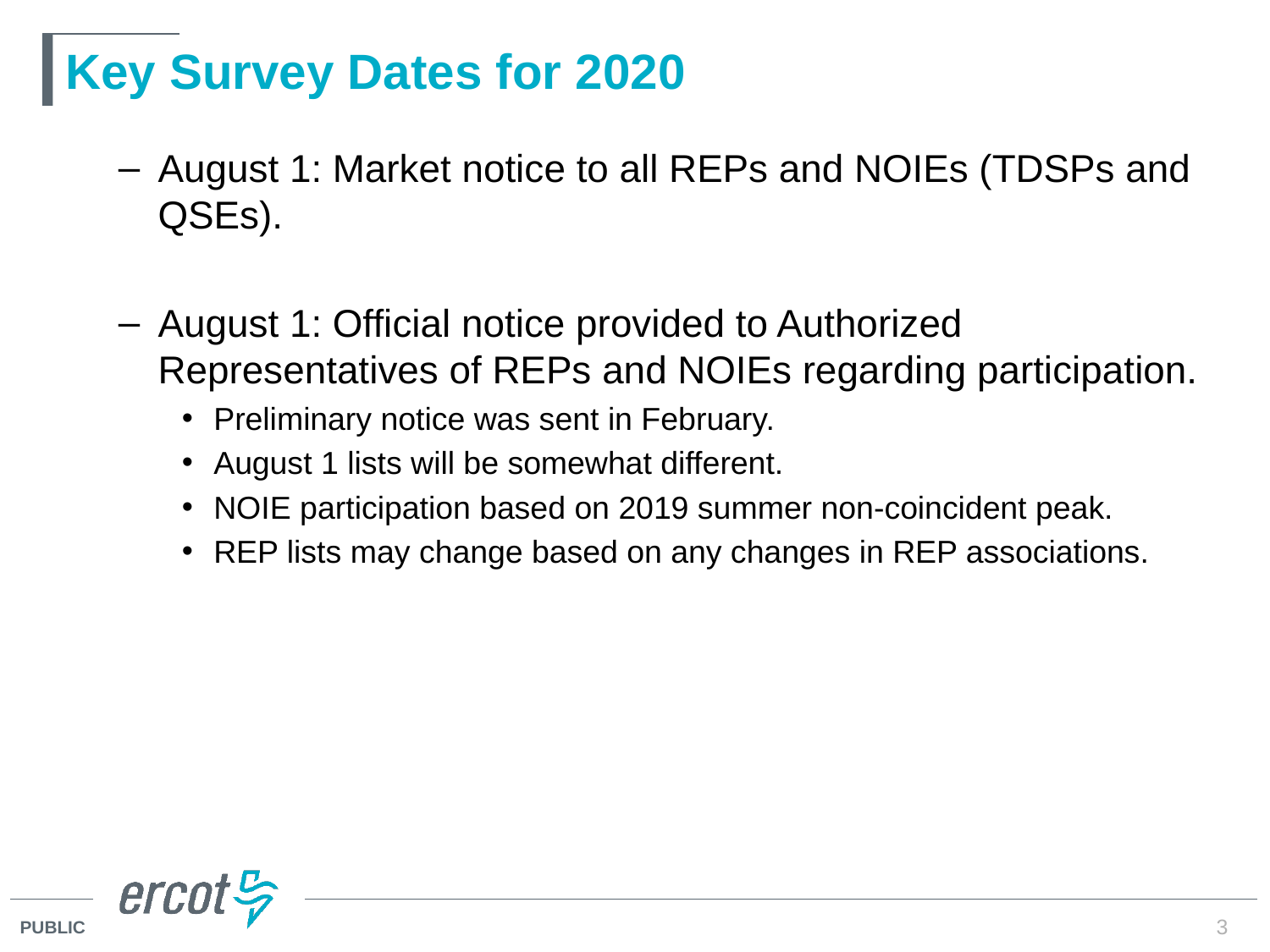

# Key Survey Dates for 2020
August 1: Market notice to all REPs and NOIEs (TDSPs and QSEs).

August 1: Official notice provided to Authorized Representatives of REPs and NOIEs regarding participation.
Preliminary notice was sent in February.
August 1 lists will be somewhat different.
NOIE participation based on 2019 summer non-coincident peak.
REP lists may change based on any changes in REP associations.

3